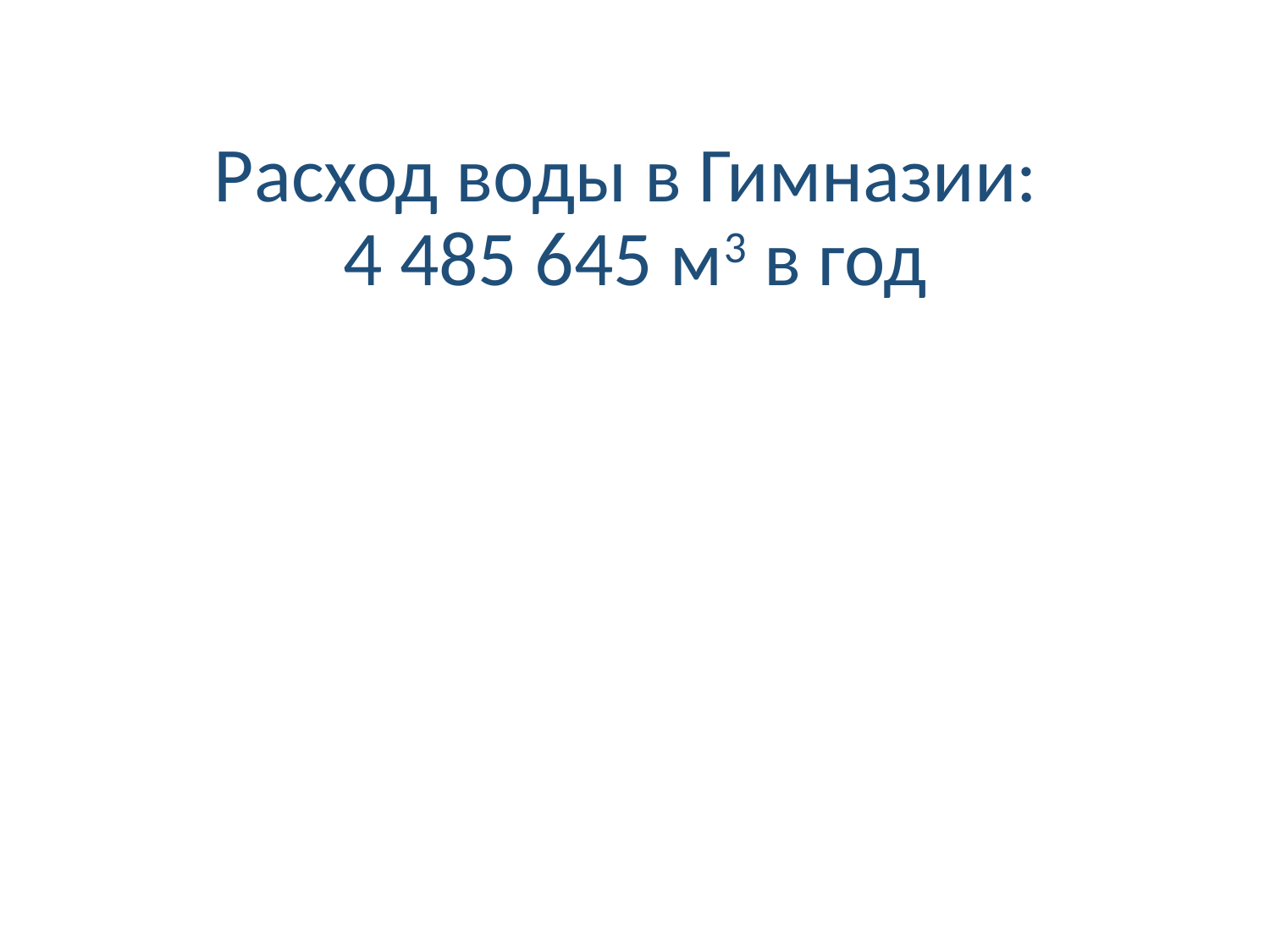

# Расход воды в Гимназии: 4 485 645 м3 в год